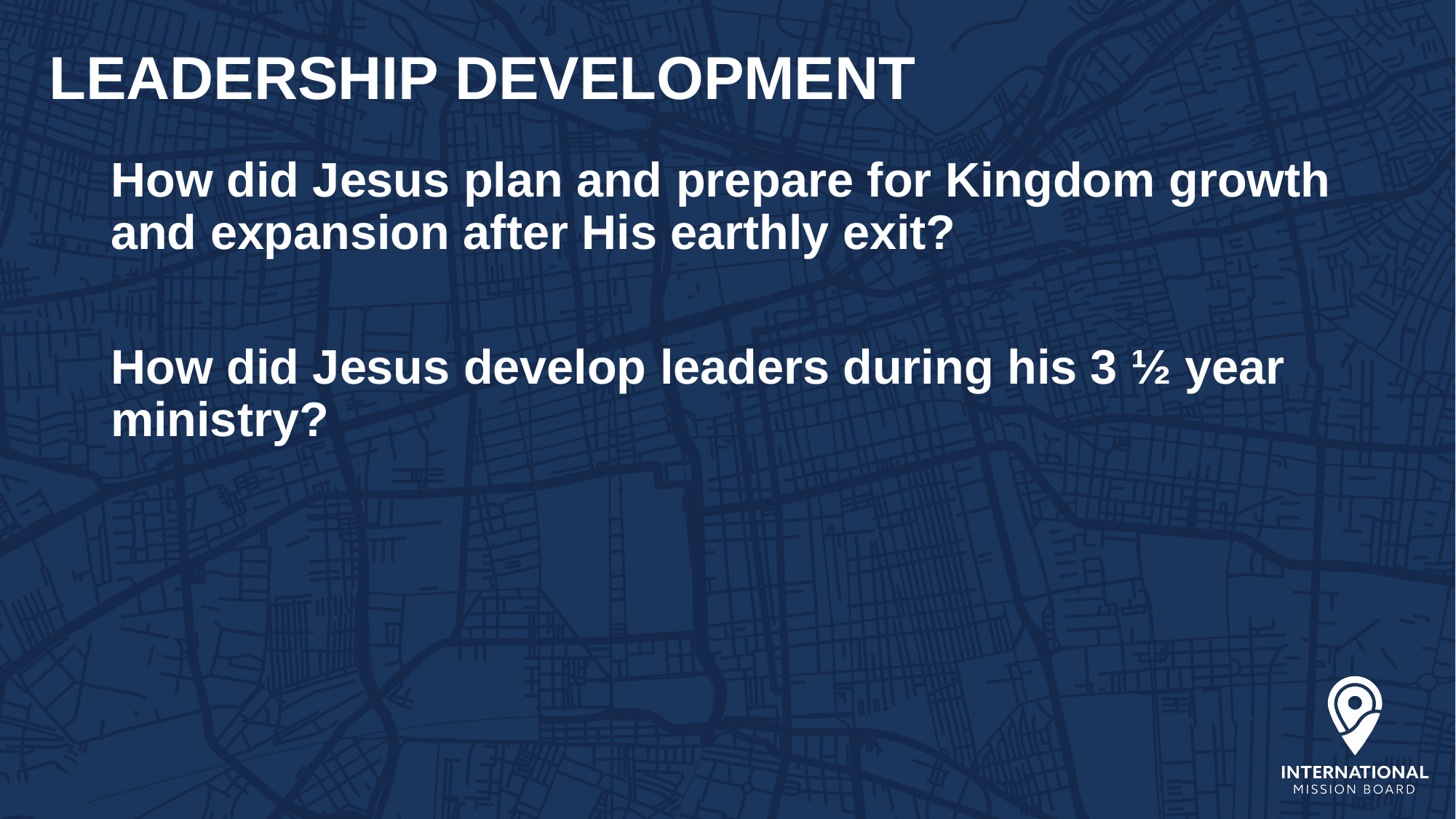

# LEADERSHIP DEVELOPMENT
How did Jesus plan and prepare for Kingdom growth and expansion after His earthly exit?

How did Jesus develop leaders during his 3 ½ year ministry?